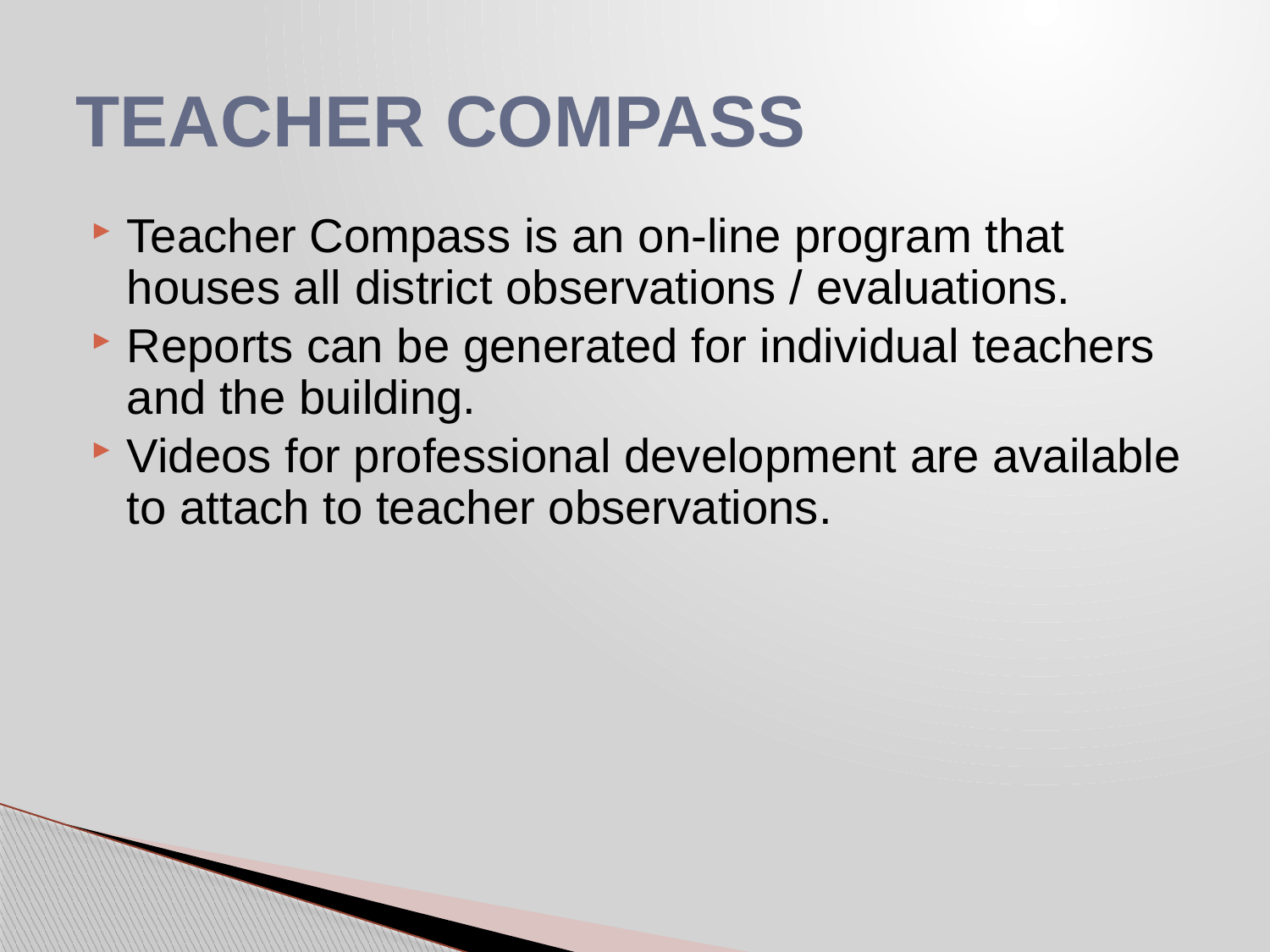

# TEACHER COMPASS
Teacher Compass is an on-line program that houses all district observations / evaluations.
Reports can be generated for individual teachers and the building.
Videos for professional development are available to attach to teacher observations.